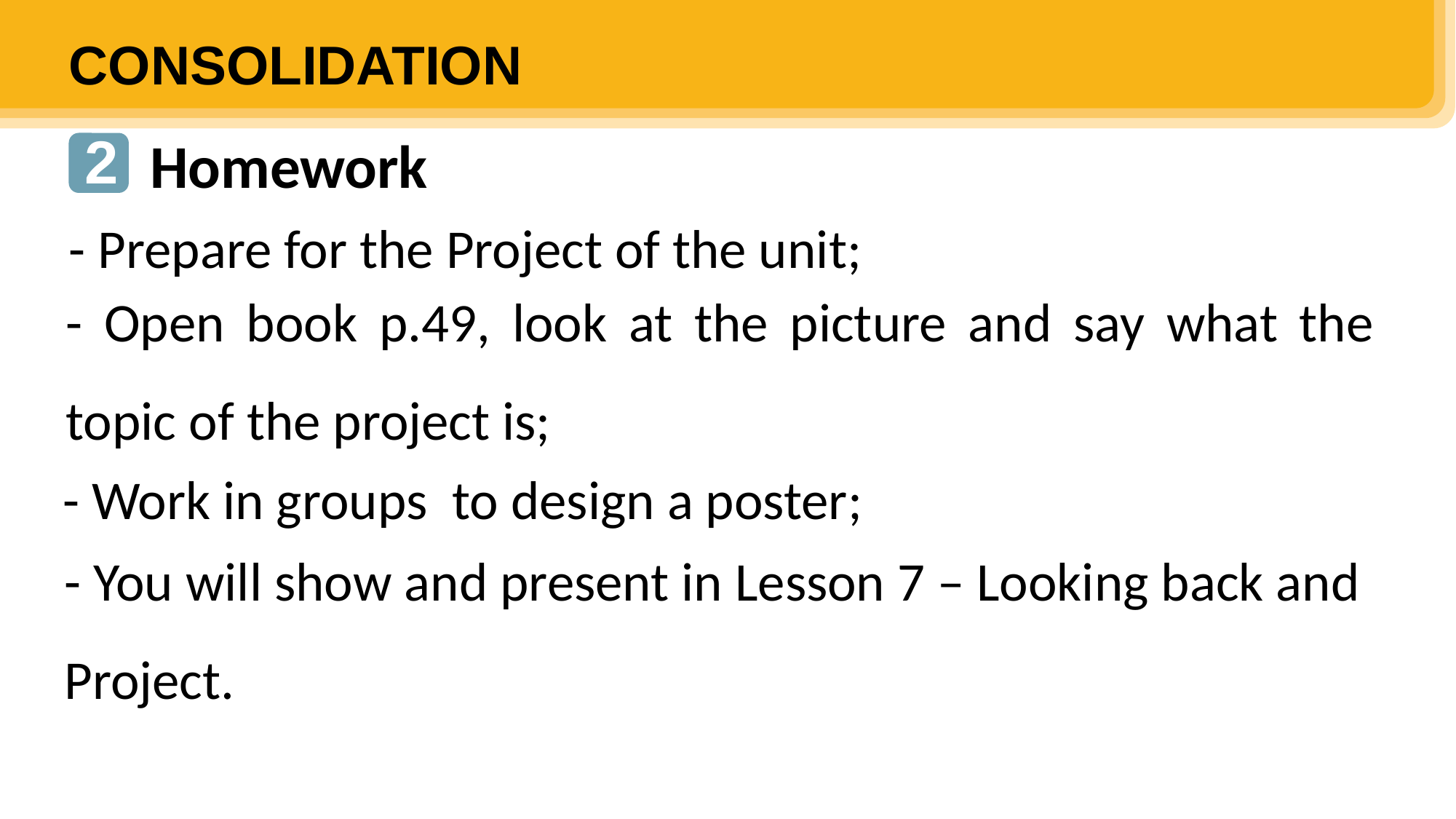

CONSOLIDATION
2
Homework

- Prepare for the Project of the unit;
- Open book p.49, look at the picture and say what the topic of the project is;
- Work in groups  to design a poster;

- You will show and present in Lesson 7 – Looking back and Project.